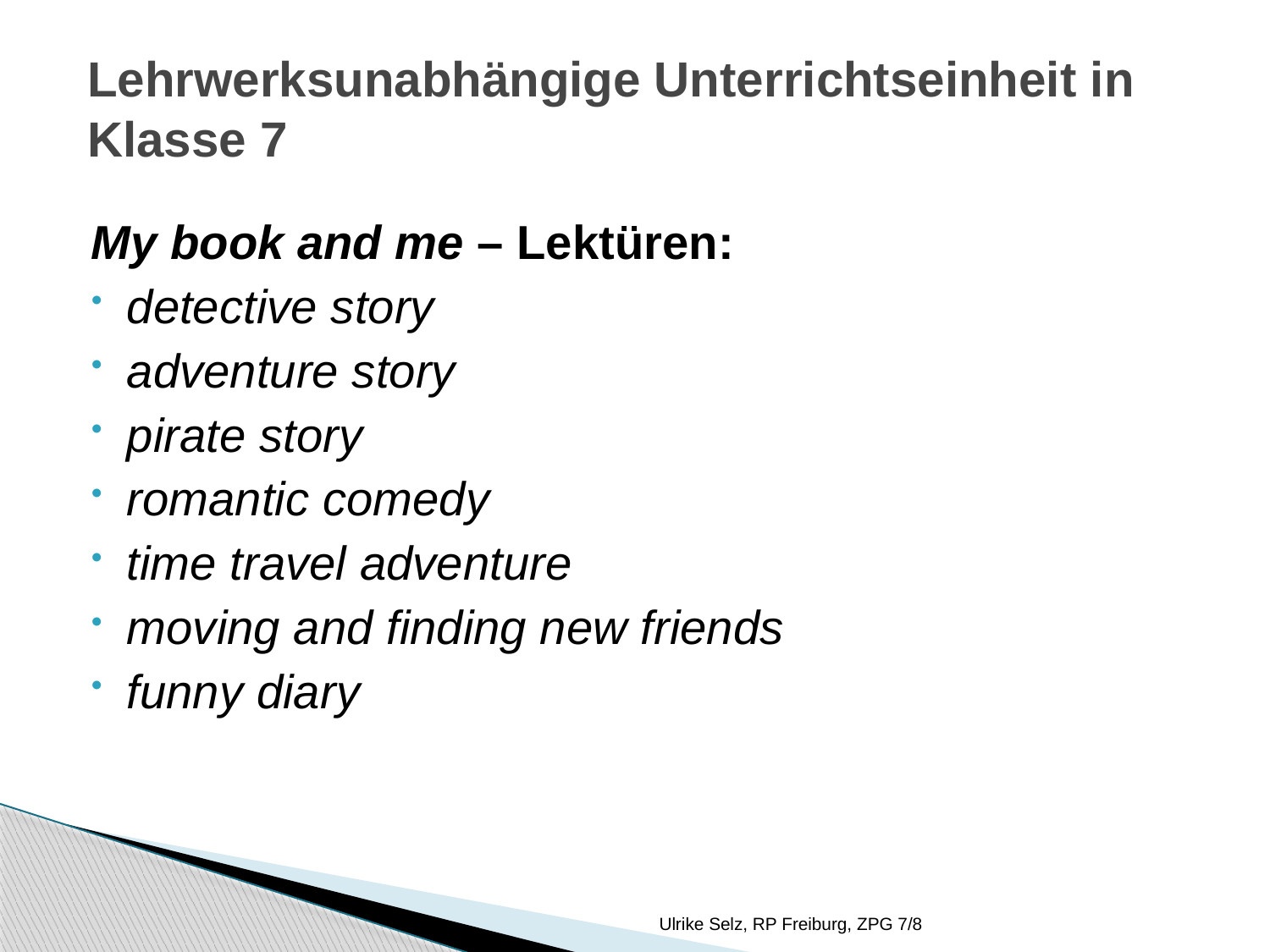

My book and me – Lektüren:
detective story
adventure story
pirate story
romantic comedy
time travel adventure
moving and finding new friends
funny diary

Lehrwerksunabhängige Unterrichtseinheit in Klasse 7
Ulrike Selz, RP Freiburg, ZPG 7/8